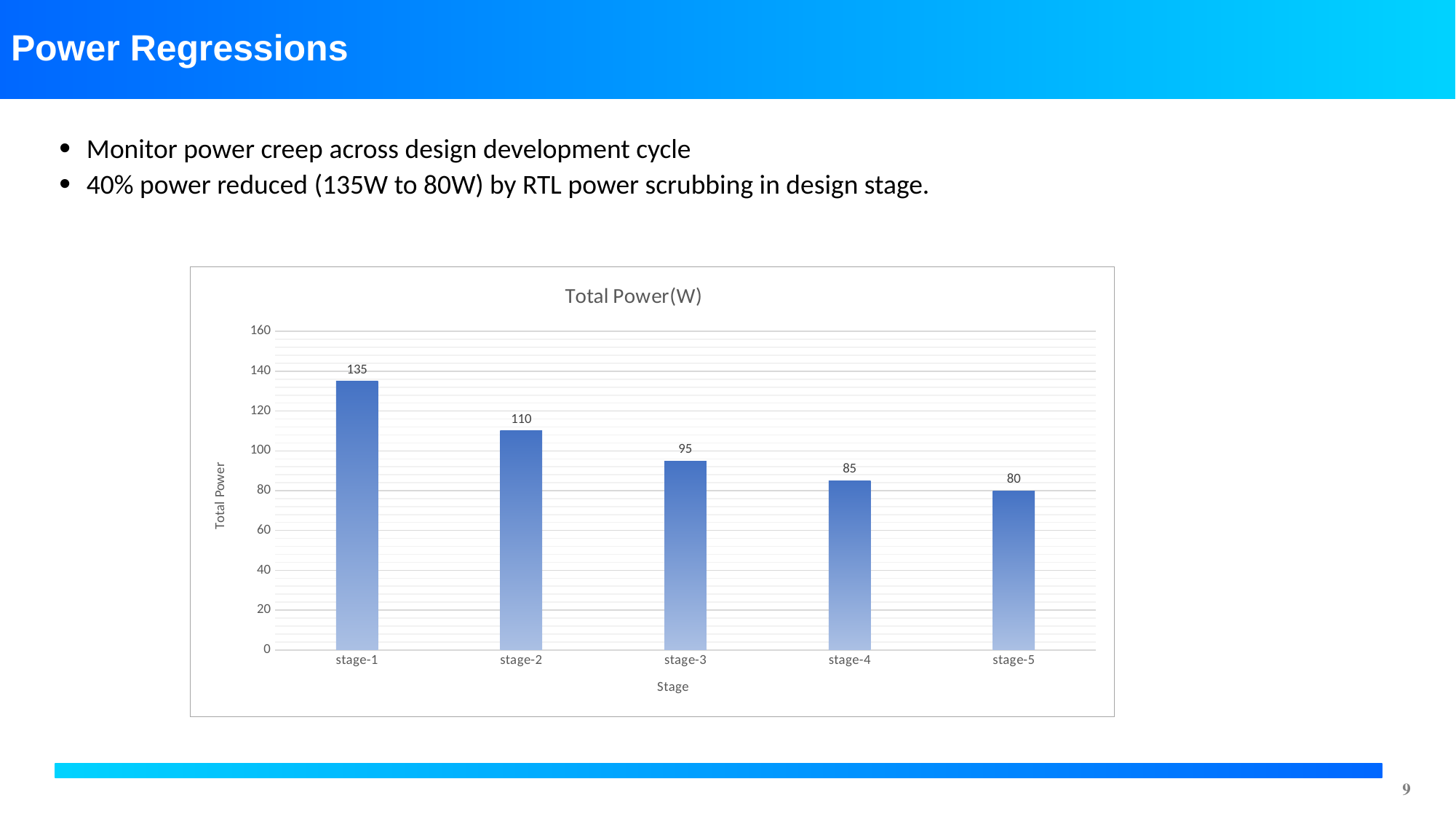

# Power Regressions
Monitor power creep across design development cycle
40% power reduced (135W to 80W) by RTL power scrubbing in design stage.

### Chart: Total Power(W)

| Category |  |
|---|---|
| stage-1 | 135.0 |
| stage-2 | 110.0 |
| stage-3 | 95.0 |
| stage-4 | 85.0 |
| stage-5 | 80.0 |